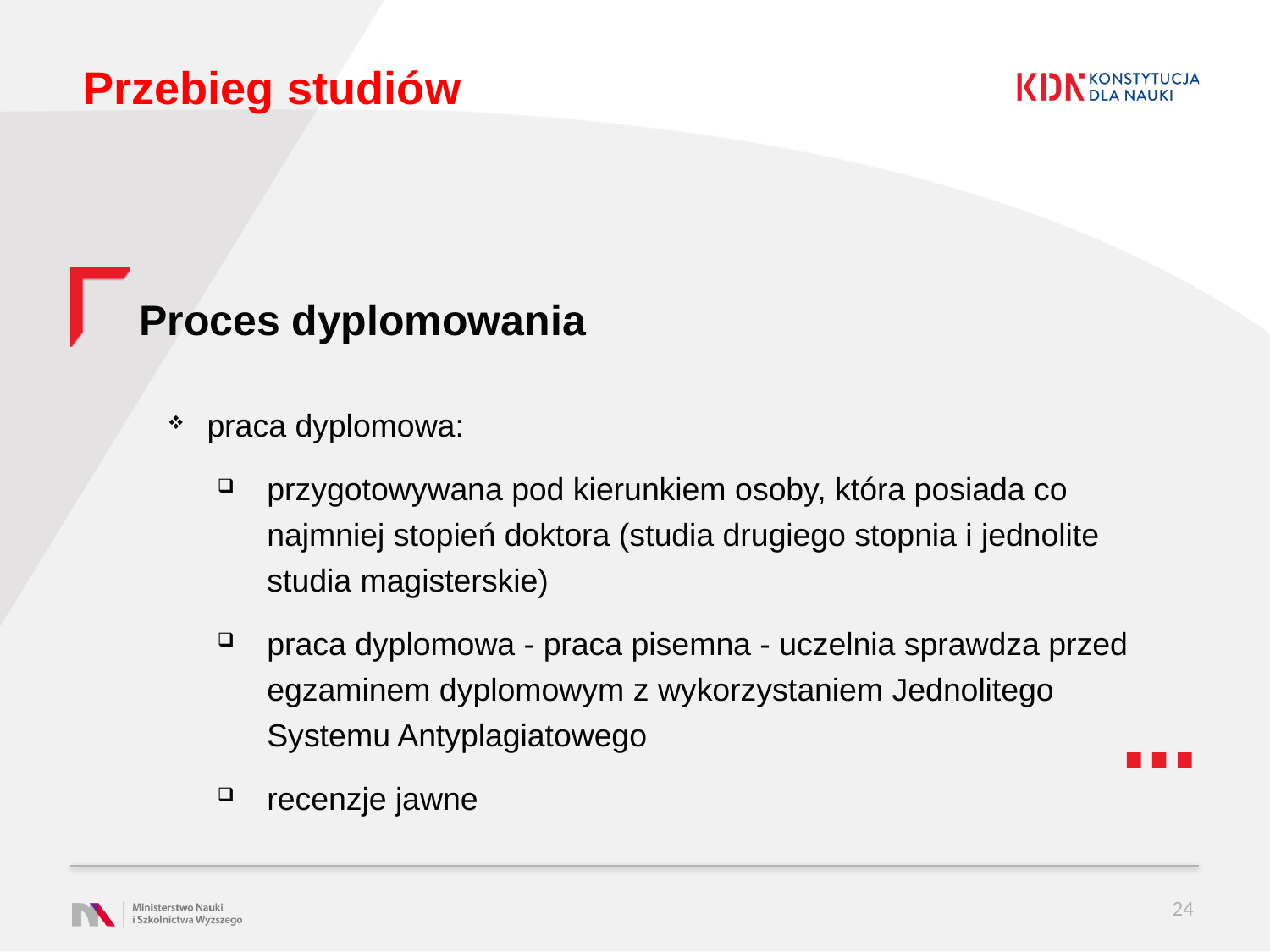

# Przebieg studiów
Proces dyplomowania

praca dyplomowa:
przygotowywana pod kierunkiem osoby, która posiada co najmniej stopień doktora (studia drugiego stopnia i jednolite studia magisterskie)
praca dyplomowa - praca pisemna - uczelnia sprawdza przed egzaminem dyplomowym z wykorzystaniem Jednolitego Systemu Antyplagiatowego
recenzje jawne
24